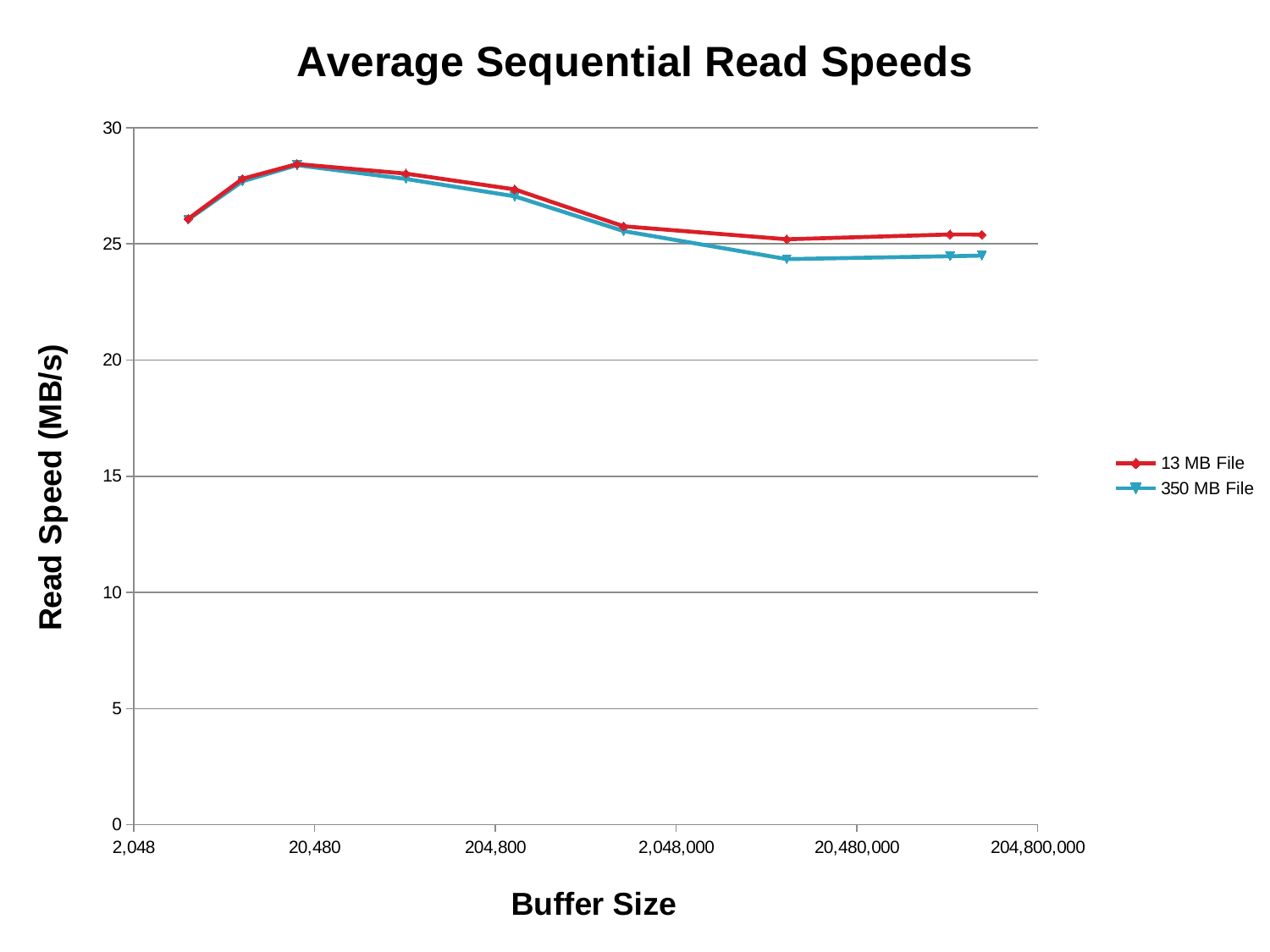

### Chart: Average Sequential Read Speeds

| Category |  |  |
|---|---|---|